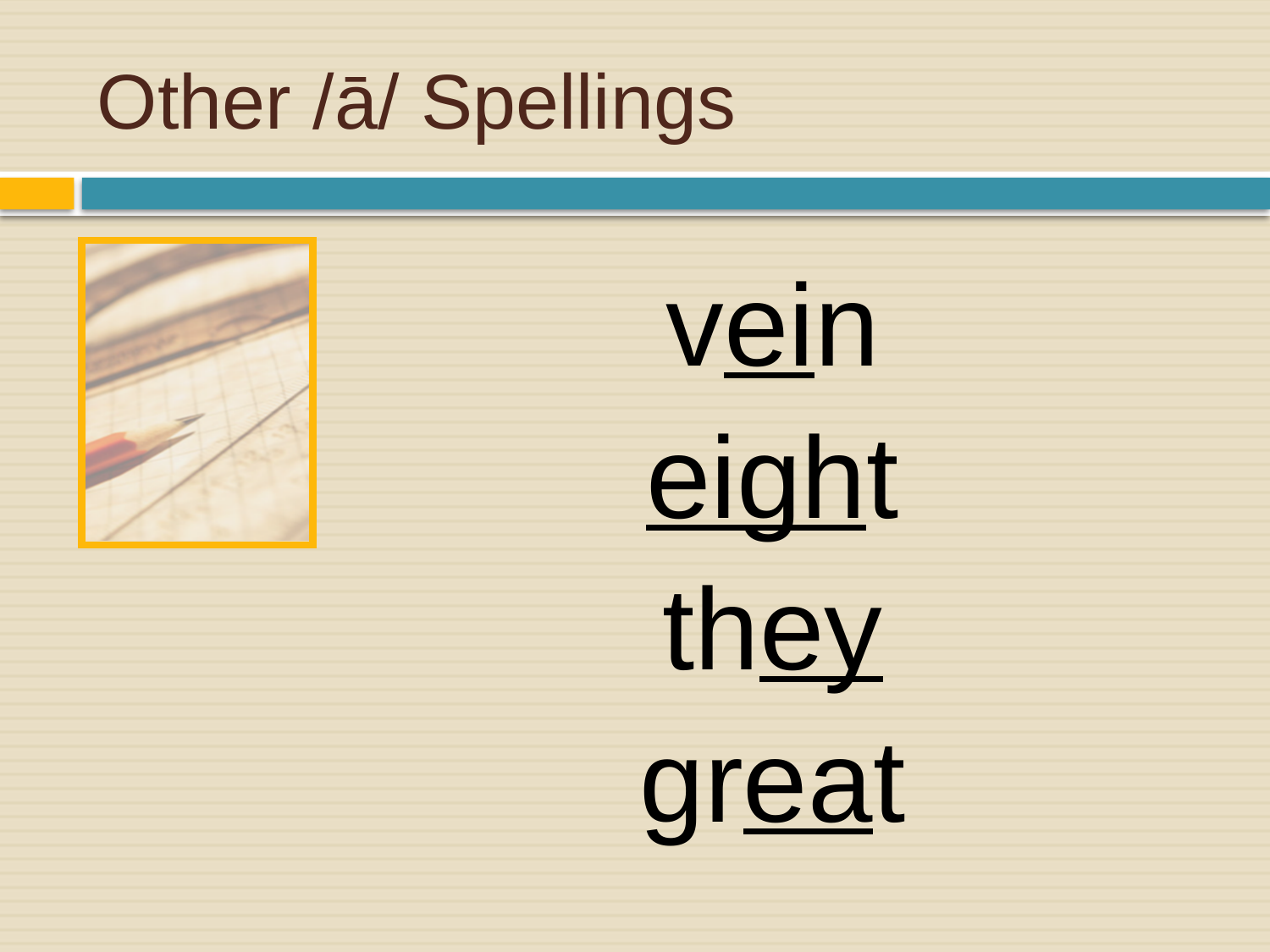

# Other /ā/ Spellings
vein
eight
they
great